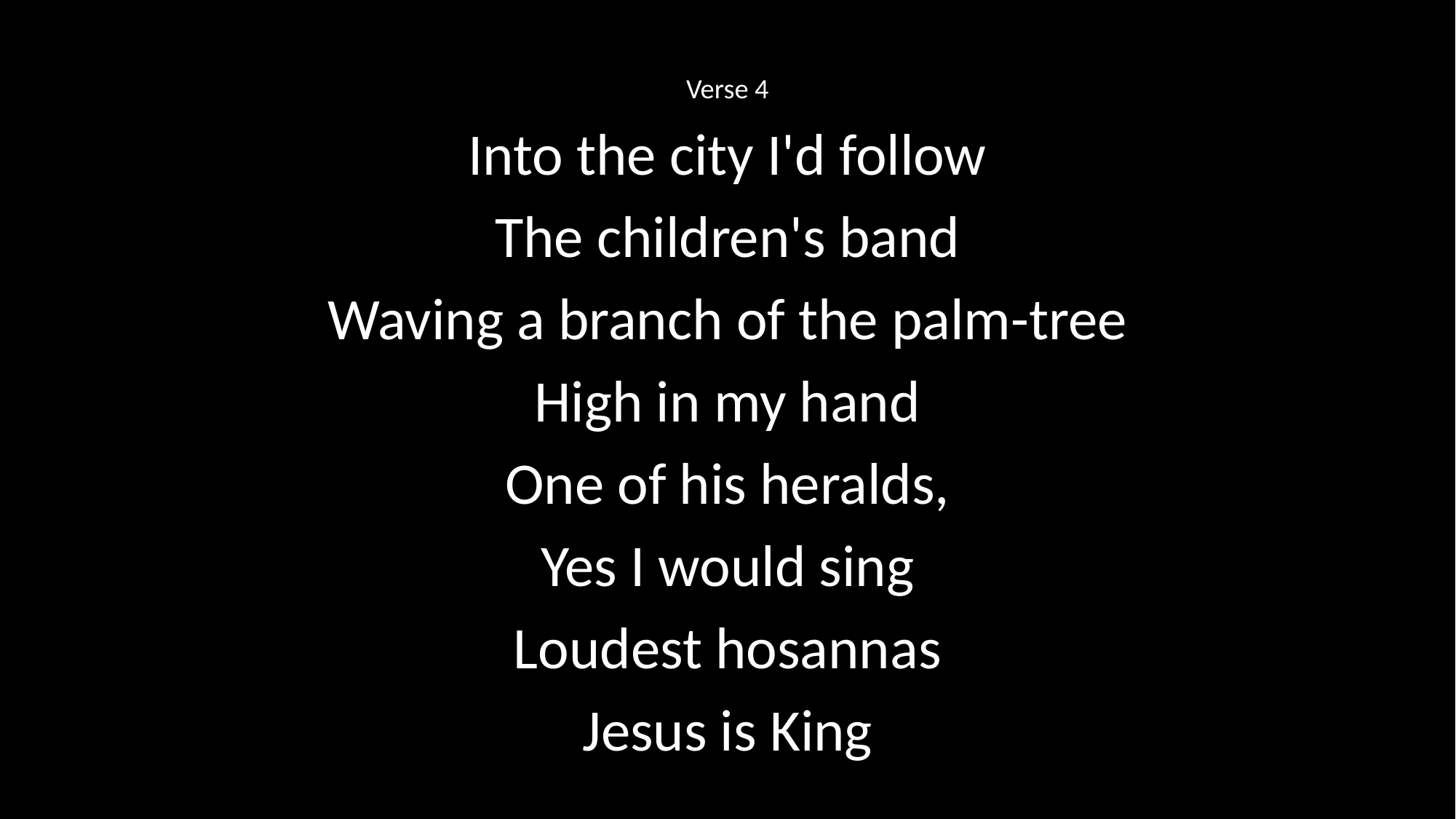

Verse 4
Into the city I'd follow
The children's band
Waving a branch of the palm-tree
High in my hand
One of his heralds,
Yes I would sing
Loudest hosannas
Jesus is King